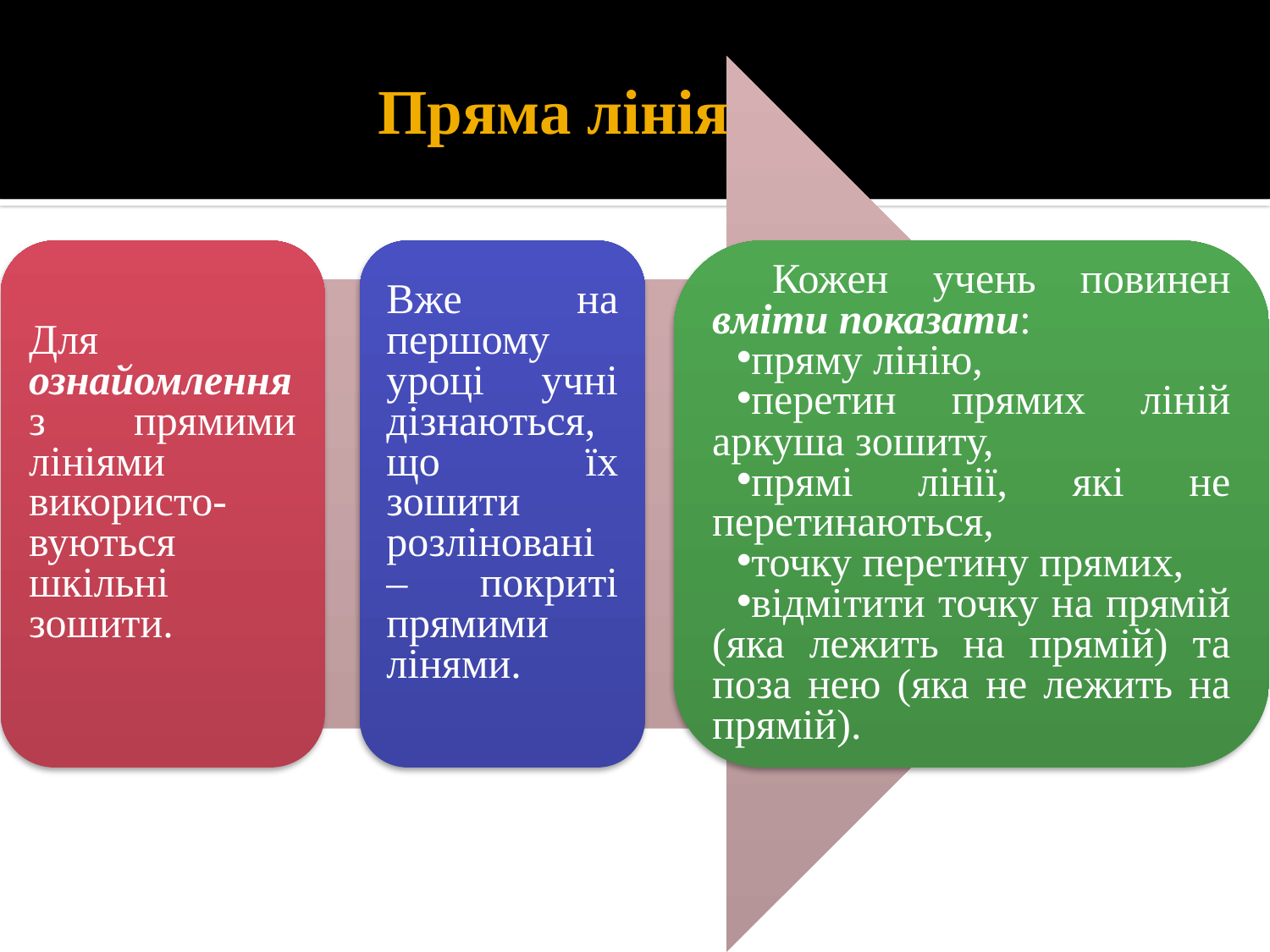

# Пряма лінія
Для ознайомлення з прямими лініями використо-вуються шкільні зошити.

Вже на першому уроці учні дізнаються, що їх зошити розліновані  – покриті прямими лінями.

Кожен учень повинен вміти показати:
пряму лінію,
перетин прямих ліній аркуша зошиту,
прямі лінії, які не перетинаються,
точку перетину прямих,
відмітити точку на прямій (яка лежить на прямій) та поза нею (яка не лежить на прямій).